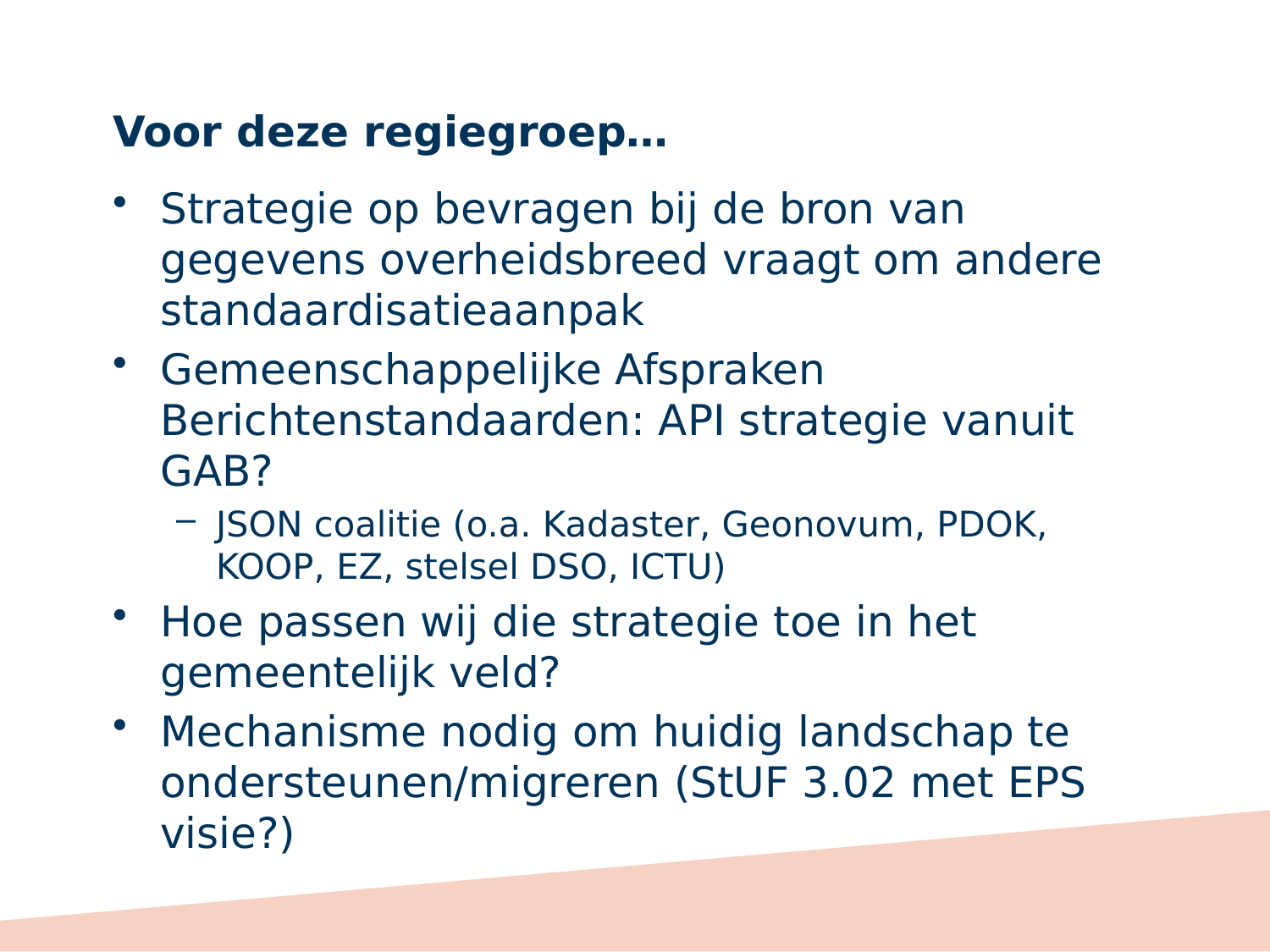

# Voor deze regiegroep…
Strategie op bevragen bij de bron van gegevens overheidsbreed vraagt om andere standaardisatieaanpak
Gemeenschappelijke Afspraken Berichtenstandaarden: API strategie vanuit GAB?
JSON coalitie (o.a. Kadaster, Geonovum, PDOK, KOOP, EZ, stelsel DSO, ICTU)
Hoe passen wij die strategie toe in het gemeentelijk veld?
Mechanisme nodig om huidig landschap te ondersteunen/migreren (StUF 3.02 met EPS visie?)